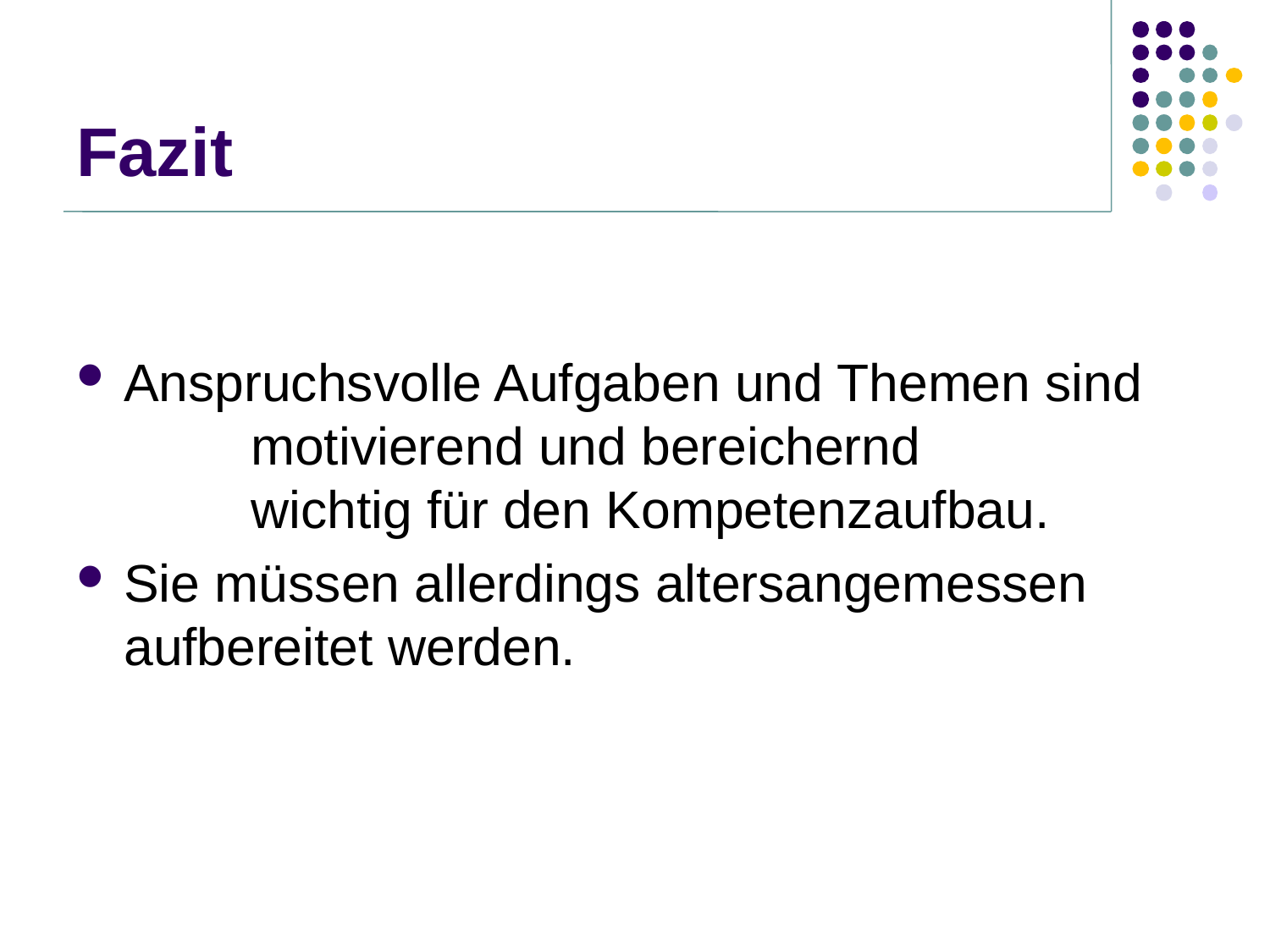

# Fazit
Anspruchsvolle Aufgaben und Themen sind
	motivierend und bereichernd
	wichtig für den Kompetenzaufbau.
Sie müssen allerdings altersangemessen aufbereitet werden.